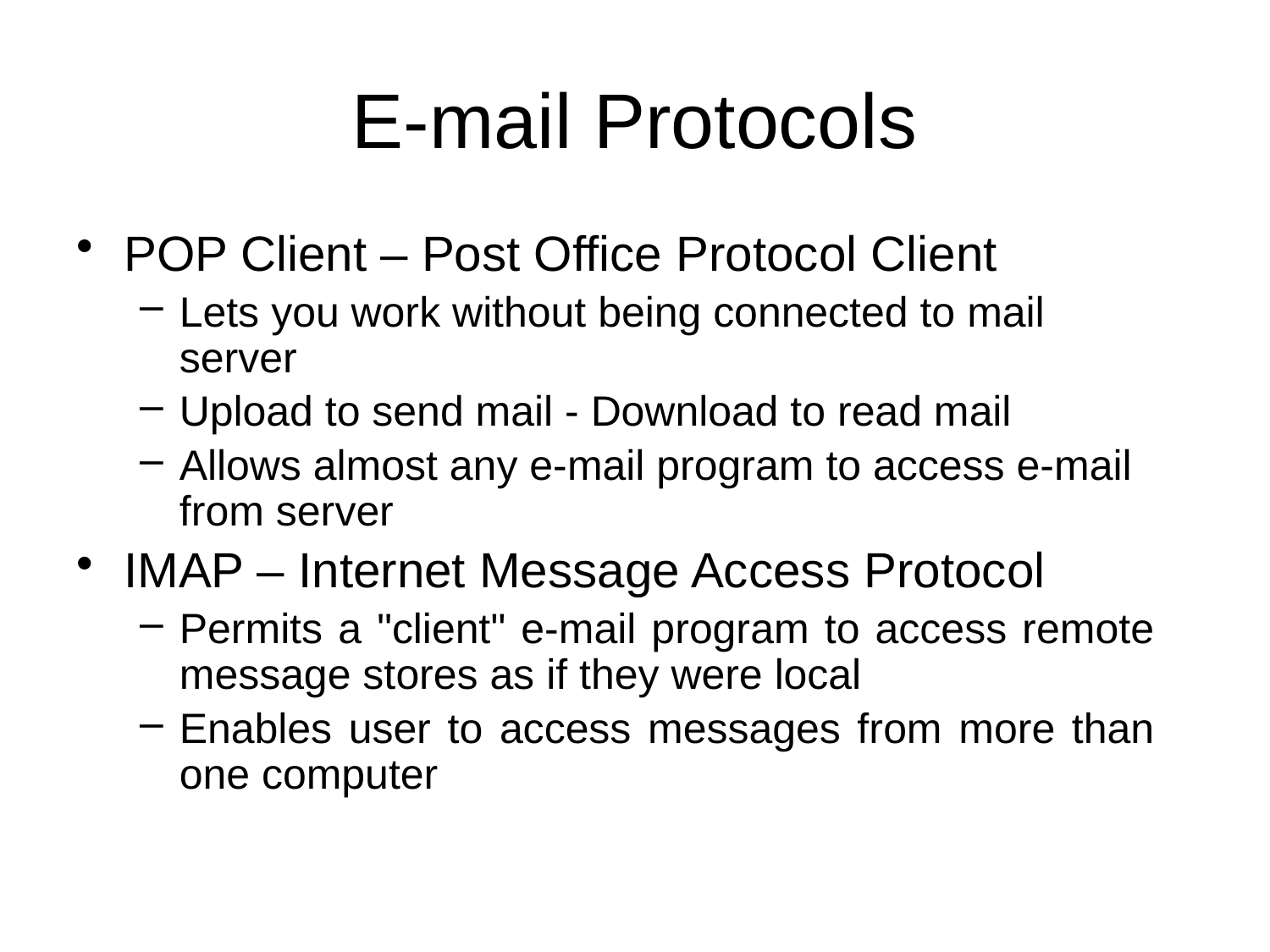

# E-mail Protocols
POP Client – Post Office Protocol Client
Lets you work without being connected to mail server
Upload to send mail - Download to read mail
Allows almost any e-mail program to access e-mail from server
IMAP – Internet Message Access Protocol
Permits a "client" e-mail program to access remote message stores as if they were local
Enables user to access messages from more than one computer